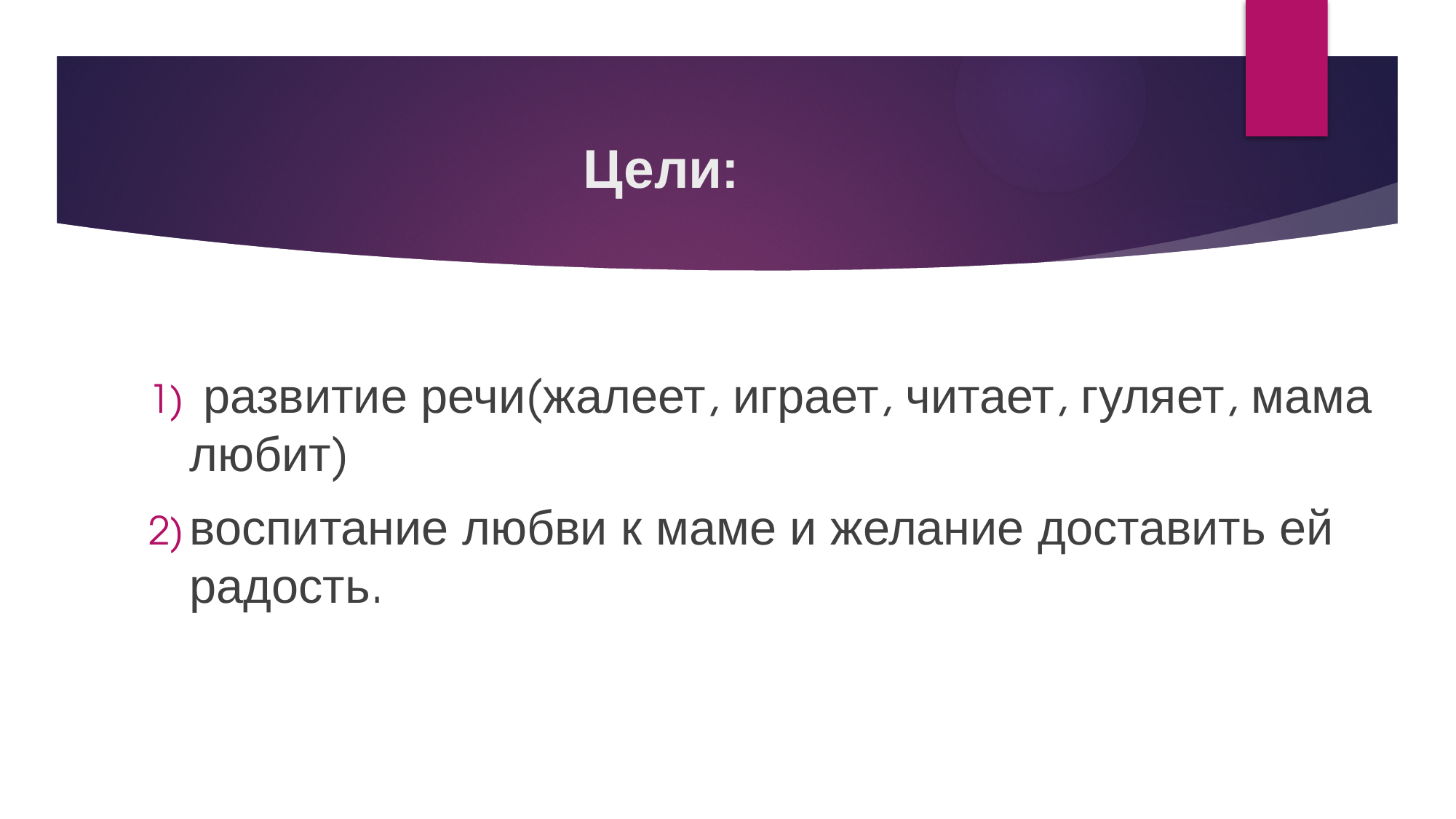

# Цели:

 развитие речи(жалеет, играет, читает, гуляет, мама любит)
воспитание любви к маме и желание доставить ей радость.